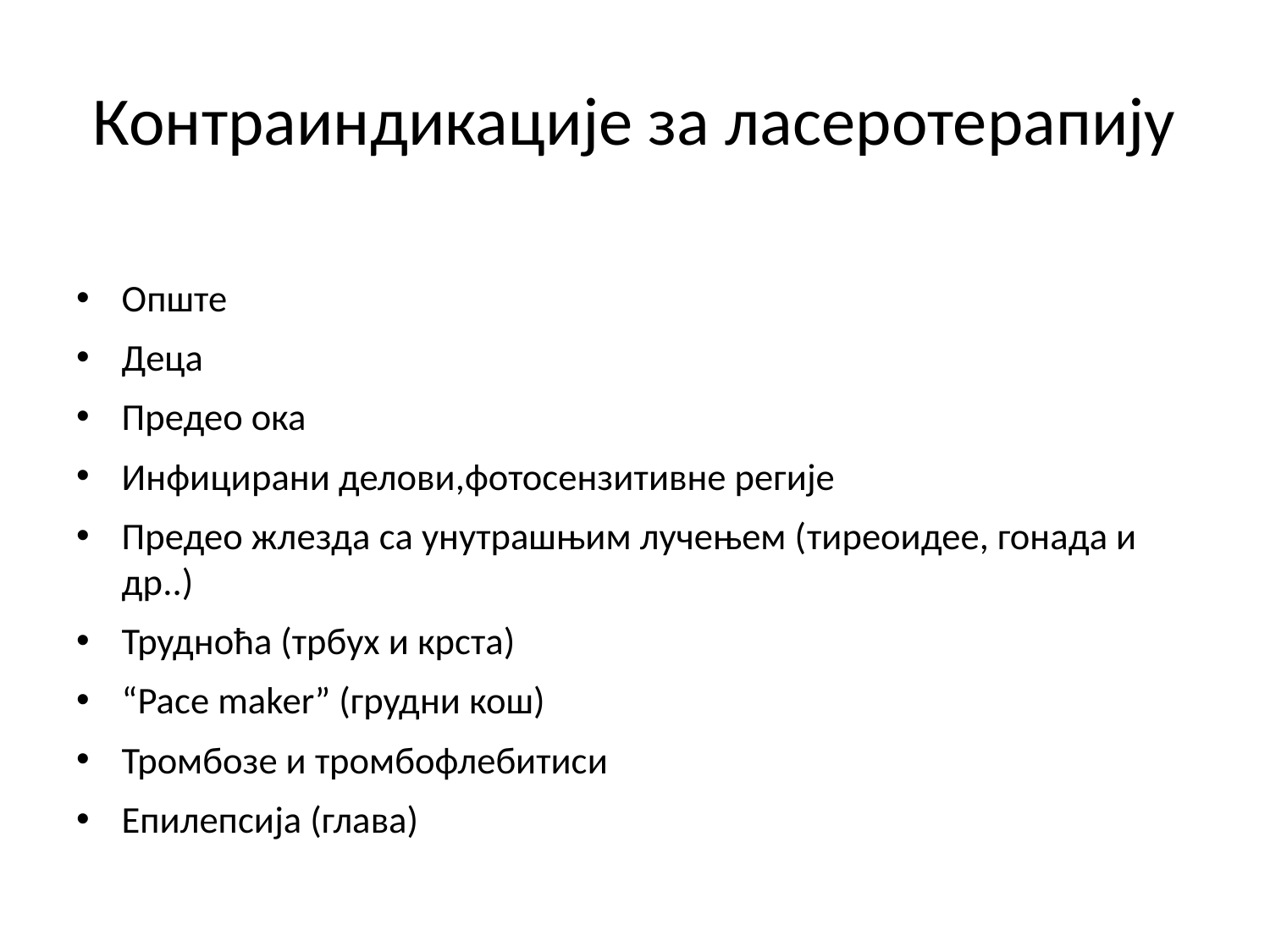

# Контраиндикације за ласеротерапију
Опште
Деца
Предео ока
Инфицирани делови,фотосензитивне регије
Предео жлезда са унутрашњим лучењем (тиреоидее, гонада и др..)
Трудноћа (трбух и крста)
“Pace maker” (грудни кош)
Тромбозе и тромбофлебитиси
Епилепсија (глава)